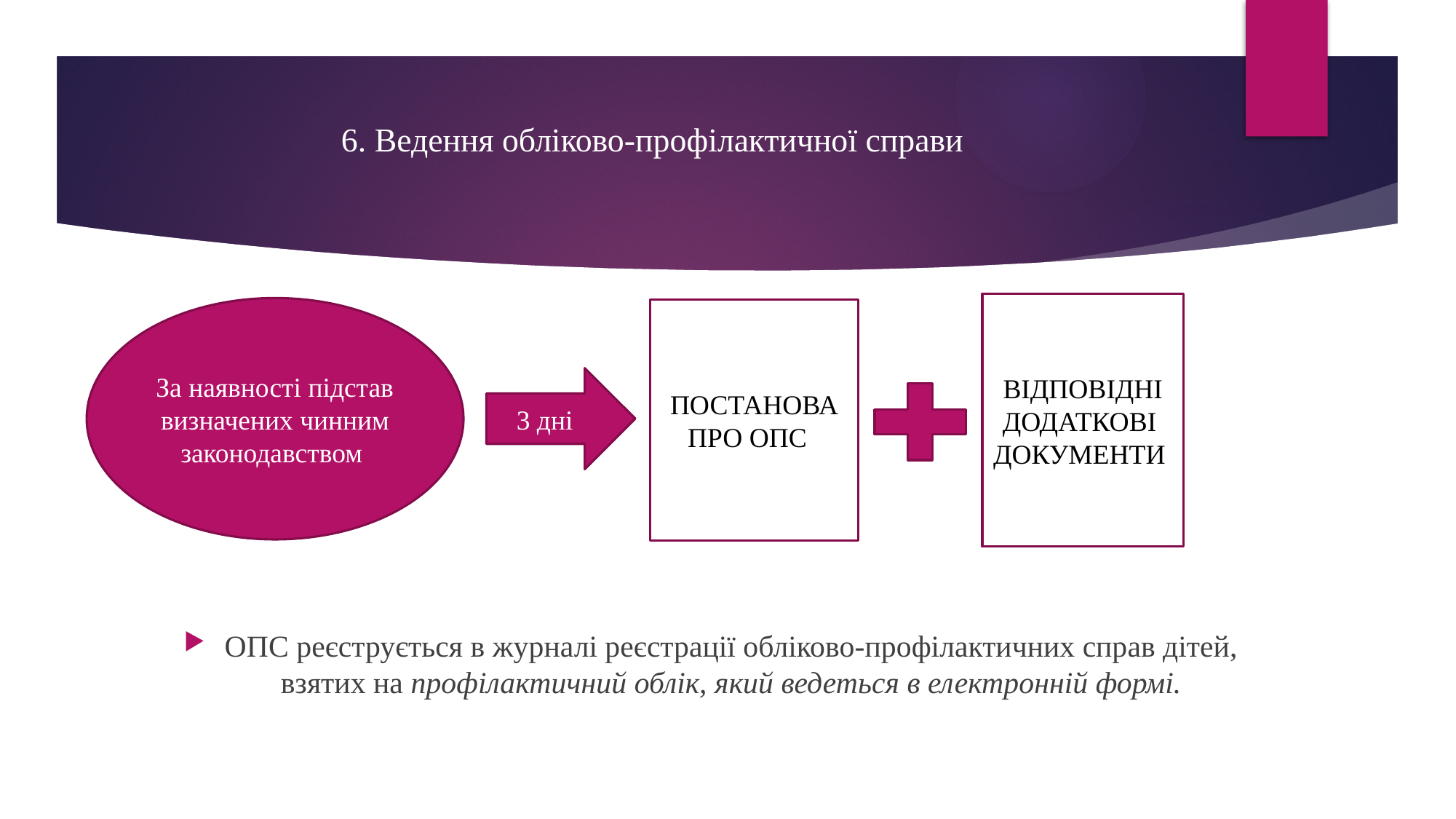

# 6. Ведення обліково-профілактичної справи
ВІДПОВІДНІ ДОДАТКОВІ  ДОКУМЕНТИ
За наявності підстав визначених чинним законодавством
ПОСТАНОВА
ПРО ОПС
3 дні

ОПС реєструється в журналі реєстрації обліково-профілактичних справ дітей, взятих на профілактичний облік, який ведеться в електронній формі.